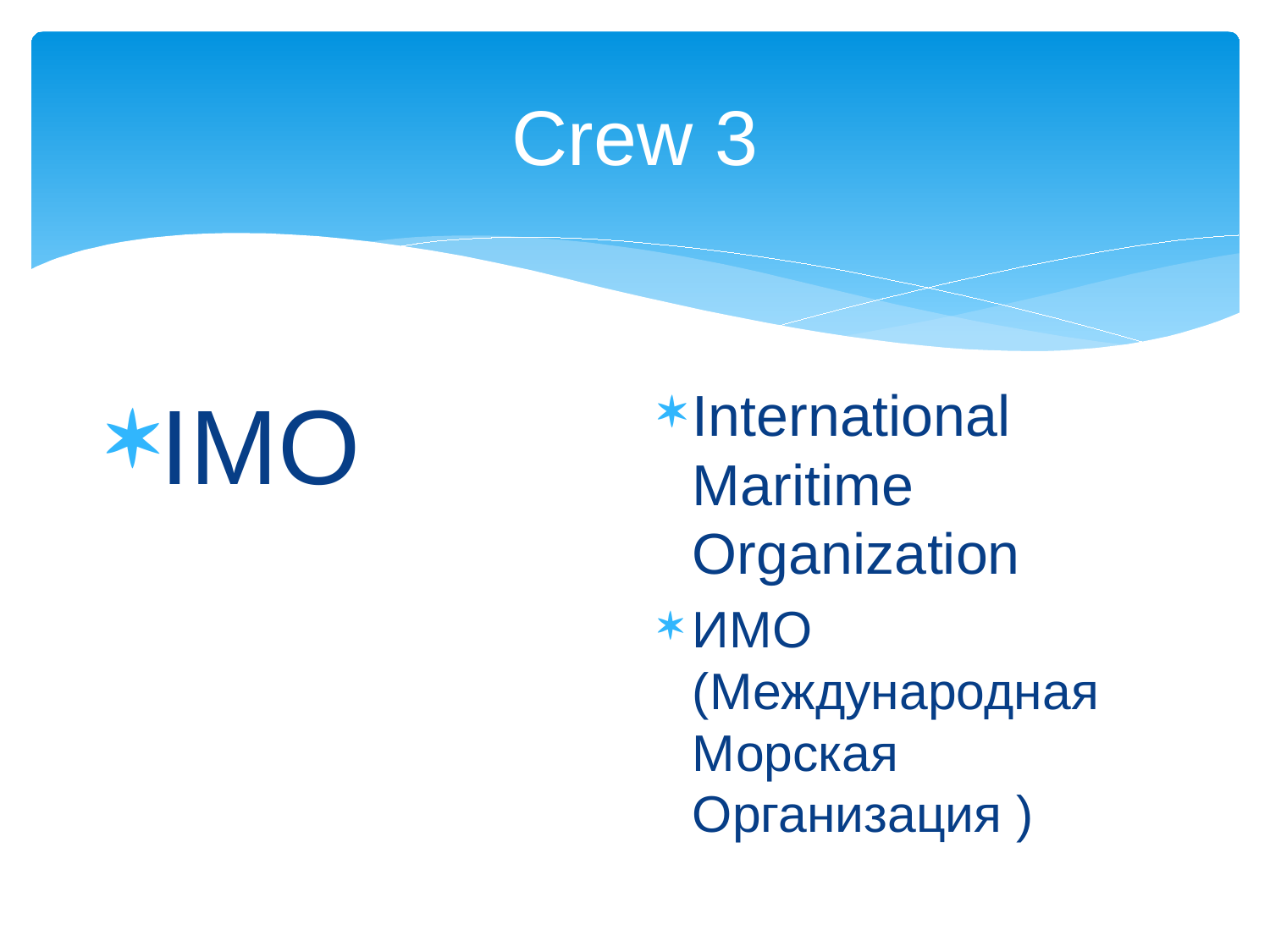

# Crew 3
IMO
International Maritime Organization
ИМО (Международная Морская Организация )